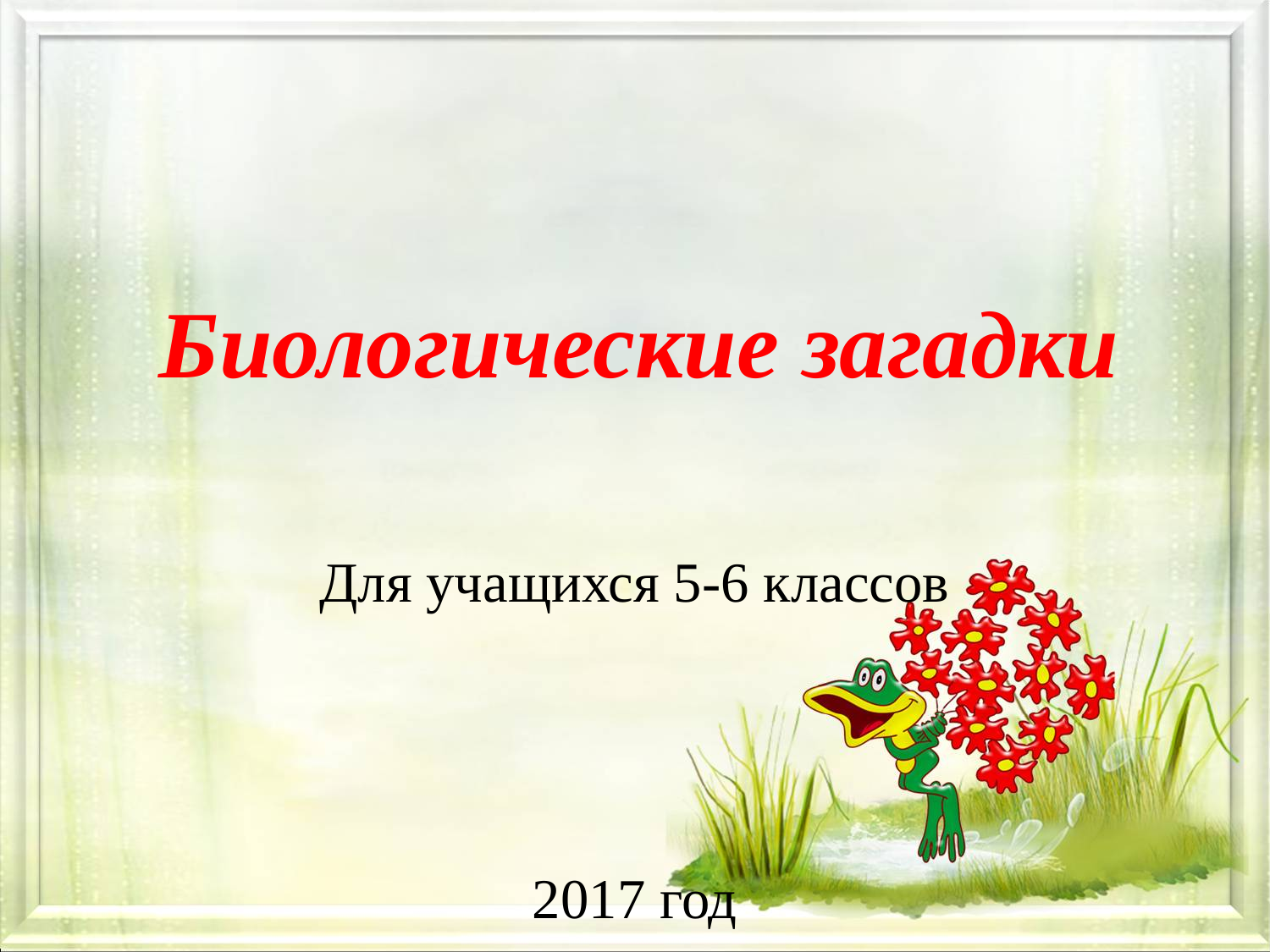

# Биологические загадки
Для учащихся 5-6 классов

2017 год